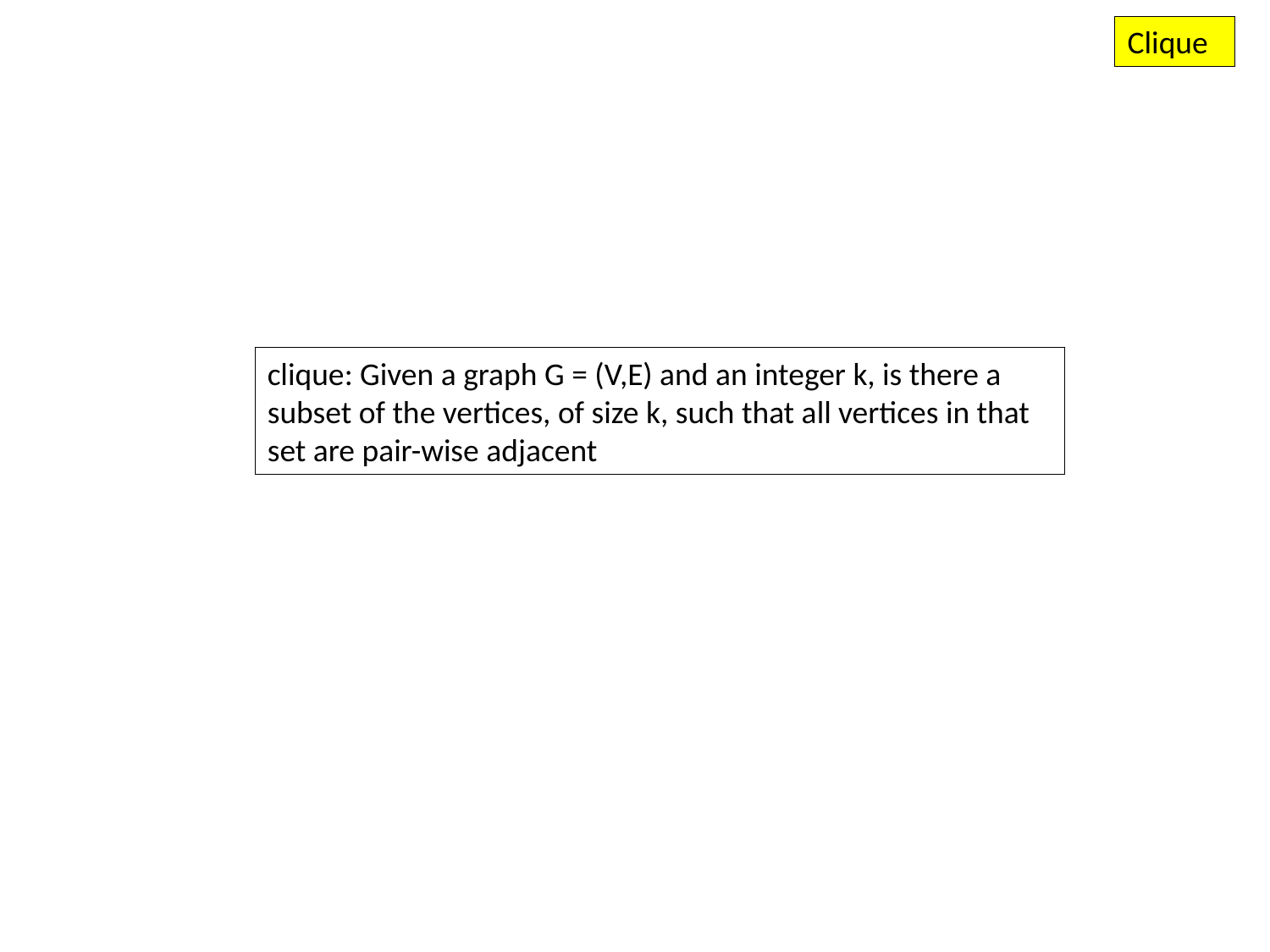

Clique
clique: Given a graph G = (V,E) and an integer k, is there a subset of the vertices, of size k, such that all vertices in that set are pair-wise adjacent